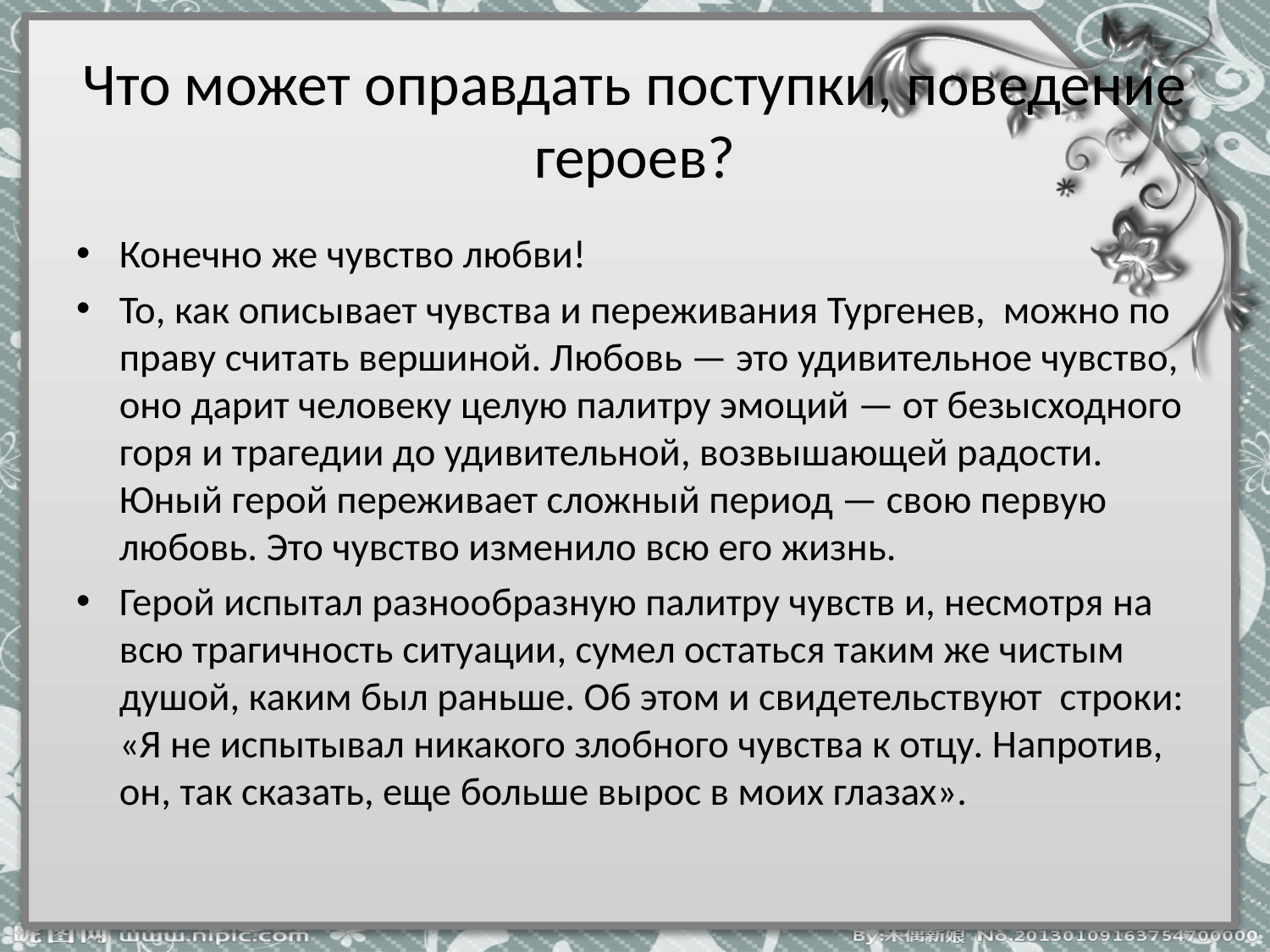

# Что может оправдать поступки, поведение героев?
Конечно же чувство любви!
То, как описывает чувства и переживания Тургенев,  можно по праву считать вершиной. Любовь — это удивительное чувство, оно дарит человеку целую палитру эмоций — от безысходного горя и трагедии до удивительной, возвышающей радости. Юный герой переживает сложный период — свою первую любовь. Это чувство изменило всю его жизнь.
Герой испытал разнообразную палитру чувств и, несмотря на всю трагичность ситуации, сумел остаться таким же чистым душой, каким был раньше. Об этом и свидетельствуют  строки: «Я не испытывал никакого злобного чувства к отцу. Напротив, он, так сказать, еще больше вырос в моих глазах».